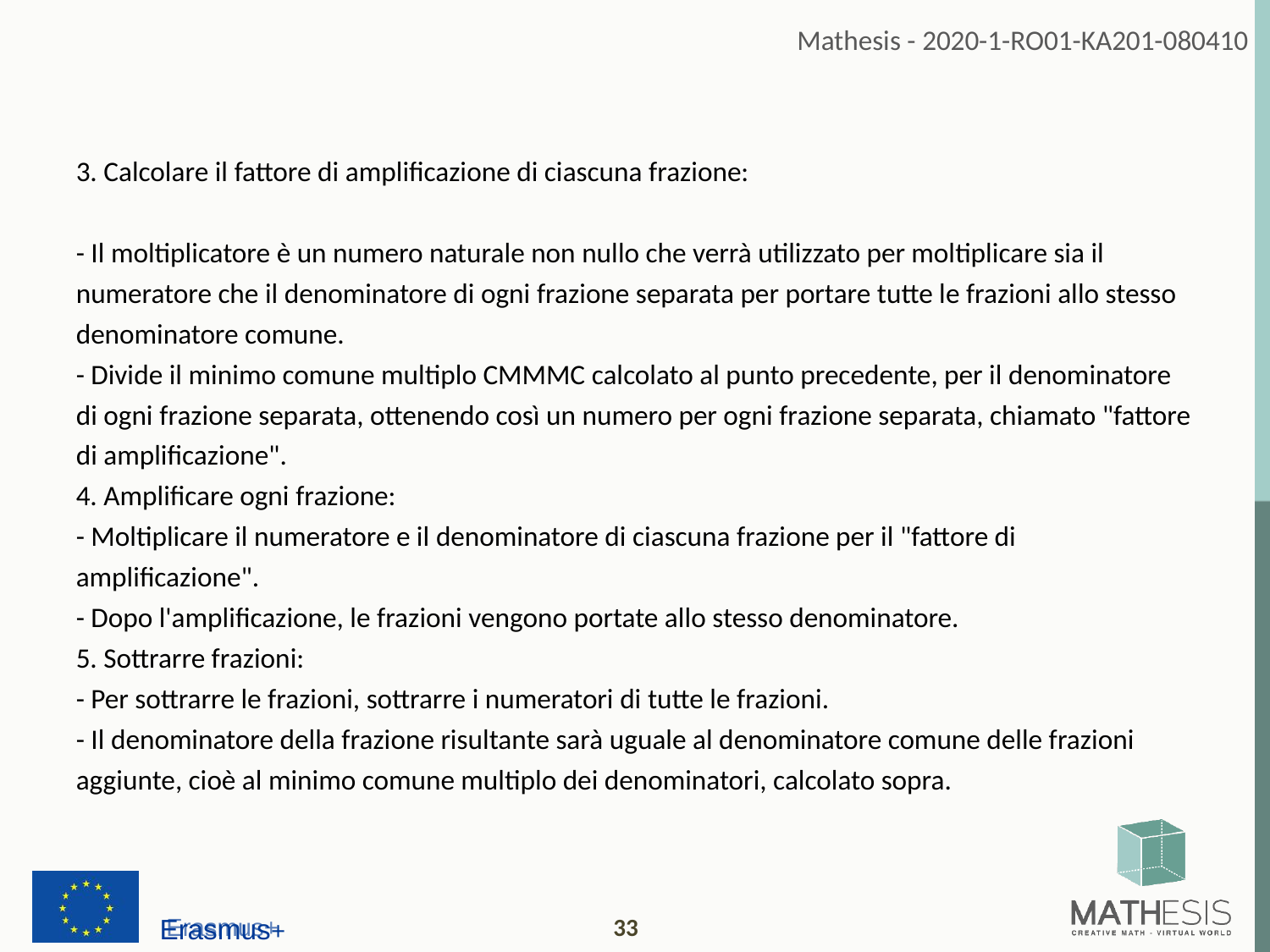

3. Calcolare il fattore di amplificazione di ciascuna frazione:

- Il moltiplicatore è un numero naturale non nullo che verrà utilizzato per moltiplicare sia il numeratore che il denominatore di ogni frazione separata per portare tutte le frazioni allo stesso denominatore comune.
- Divide il minimo comune multiplo CMMMC calcolato al punto precedente, per il denominatore di ogni frazione separata, ottenendo così un numero per ogni frazione separata, chiamato "fattore di amplificazione".
4. Amplificare ogni frazione:
- Moltiplicare il numeratore e il denominatore di ciascuna frazione per il "fattore di amplificazione".
- Dopo l'amplificazione, le frazioni vengono portate allo stesso denominatore.
5. Sottrarre frazioni:
- Per sottrarre le frazioni, sottrarre i numeratori di tutte le frazioni.
- Il denominatore della frazione risultante sarà uguale al denominatore comune delle frazioni aggiunte, cioè al minimo comune multiplo dei denominatori, calcolato sopra.